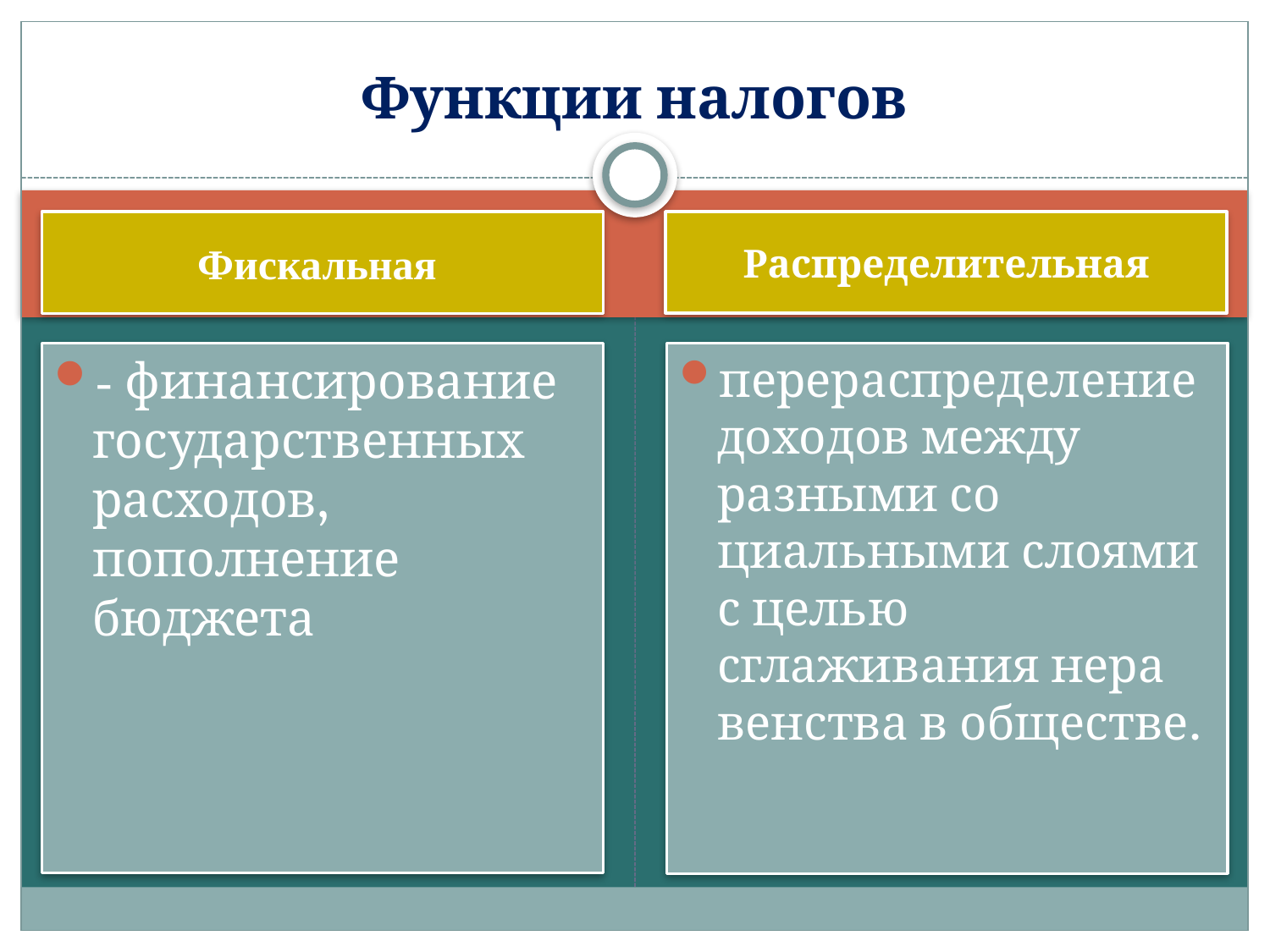

# Функции налогов
Фискальная
Распределительная
- финансирование государственных расходов, пополнение бюджета

перераспределение доходов между разными со­циальными слоями с целью сглаживания нера­венства в обществе.